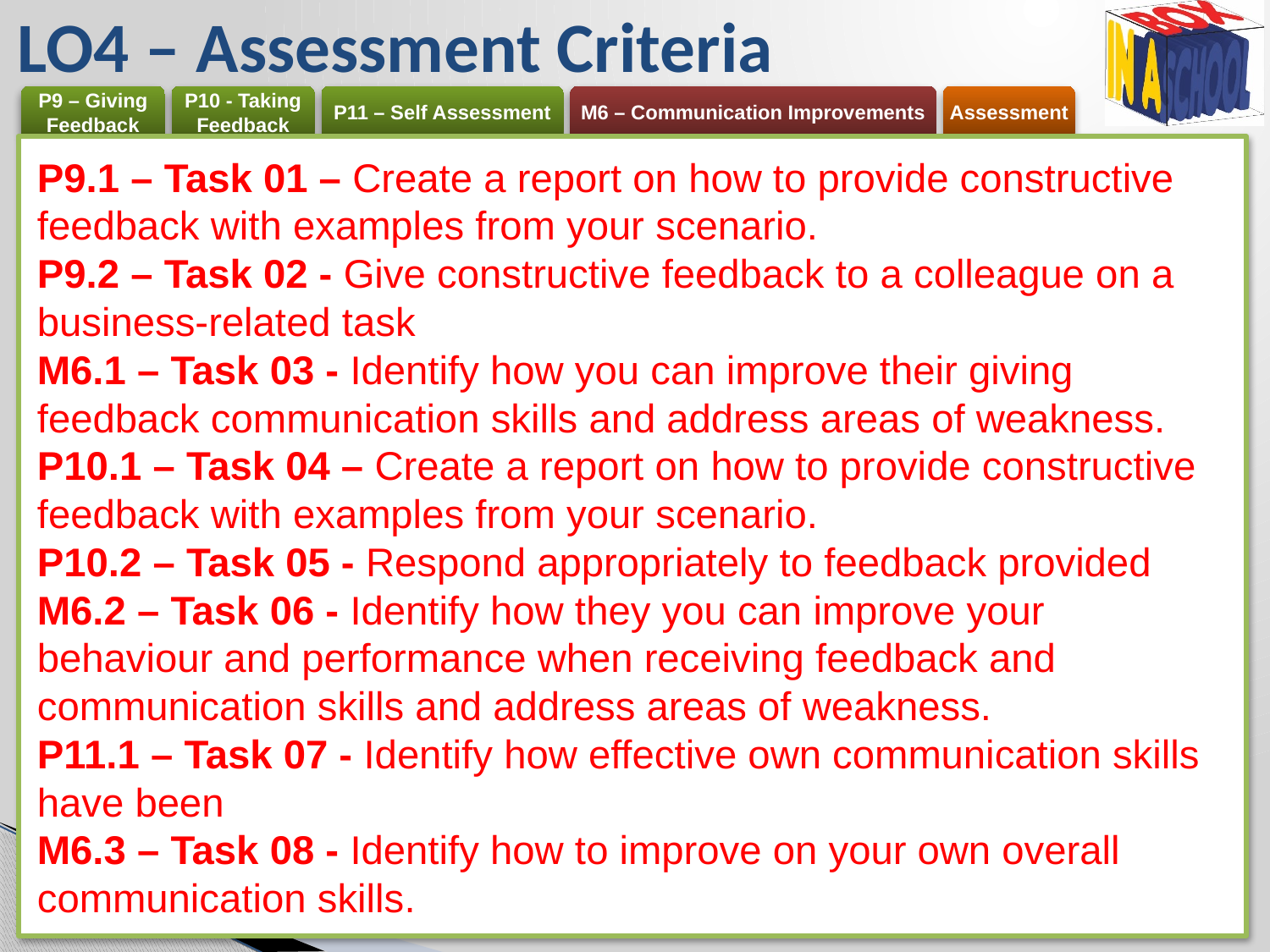

# LO4 – Assessment Criteria
P9.1 – Task 01 – Create a report on how to provide constructive feedback with examples from your scenario.
P9.2 – Task 02 - Give constructive feedback to a colleague on a business-related task
M6.1 – Task 03 - Identify how you can improve their giving feedback communication skills and address areas of weakness.
P10.1 – Task 04 – Create a report on how to provide constructive feedback with examples from your scenario.
P10.2 – Task 05 - Respond appropriately to feedback provided
M6.2 – Task 06 - Identify how they you can improve your behaviour and performance when receiving feedback and communication skills and address areas of weakness.
P11.1 – Task 07 - Identify how effective own communication skills have been
M6.3 – Task 08 - Identify how to improve on your own overall communication skills.